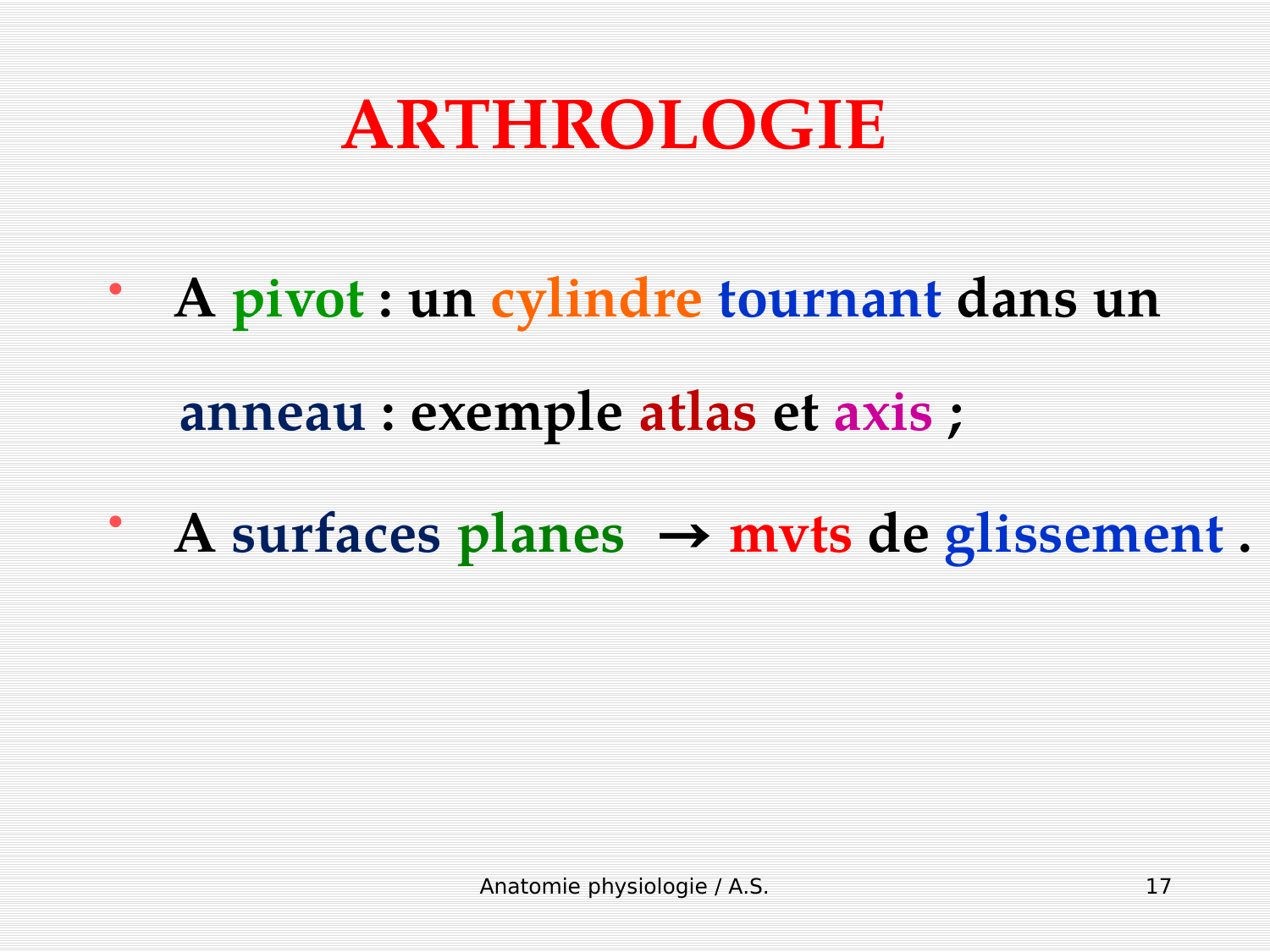

# ARTHROLOGIE
A pivot : un cylindre tournant dans un

     anneau : exemple atlas et axis ;

A surfaces planes  → mvts de glissement .

Anatomie physiologie / A.S.
17